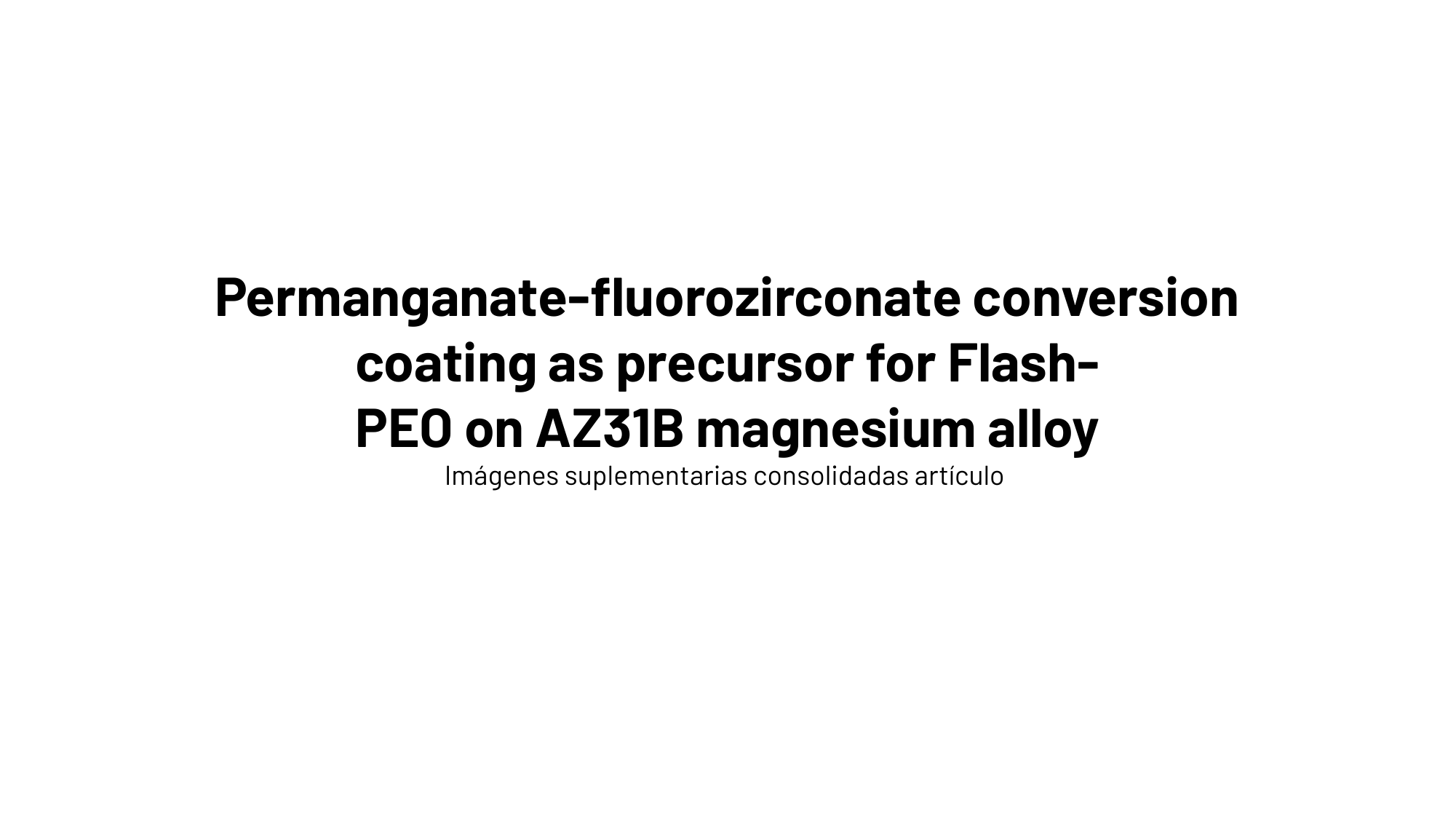

Permanganate-fluorozirconate conversion coating as precursor for Flash-
PEO on AZ31B magnesium alloy
Imágenes suplementarias consolidadas artículo